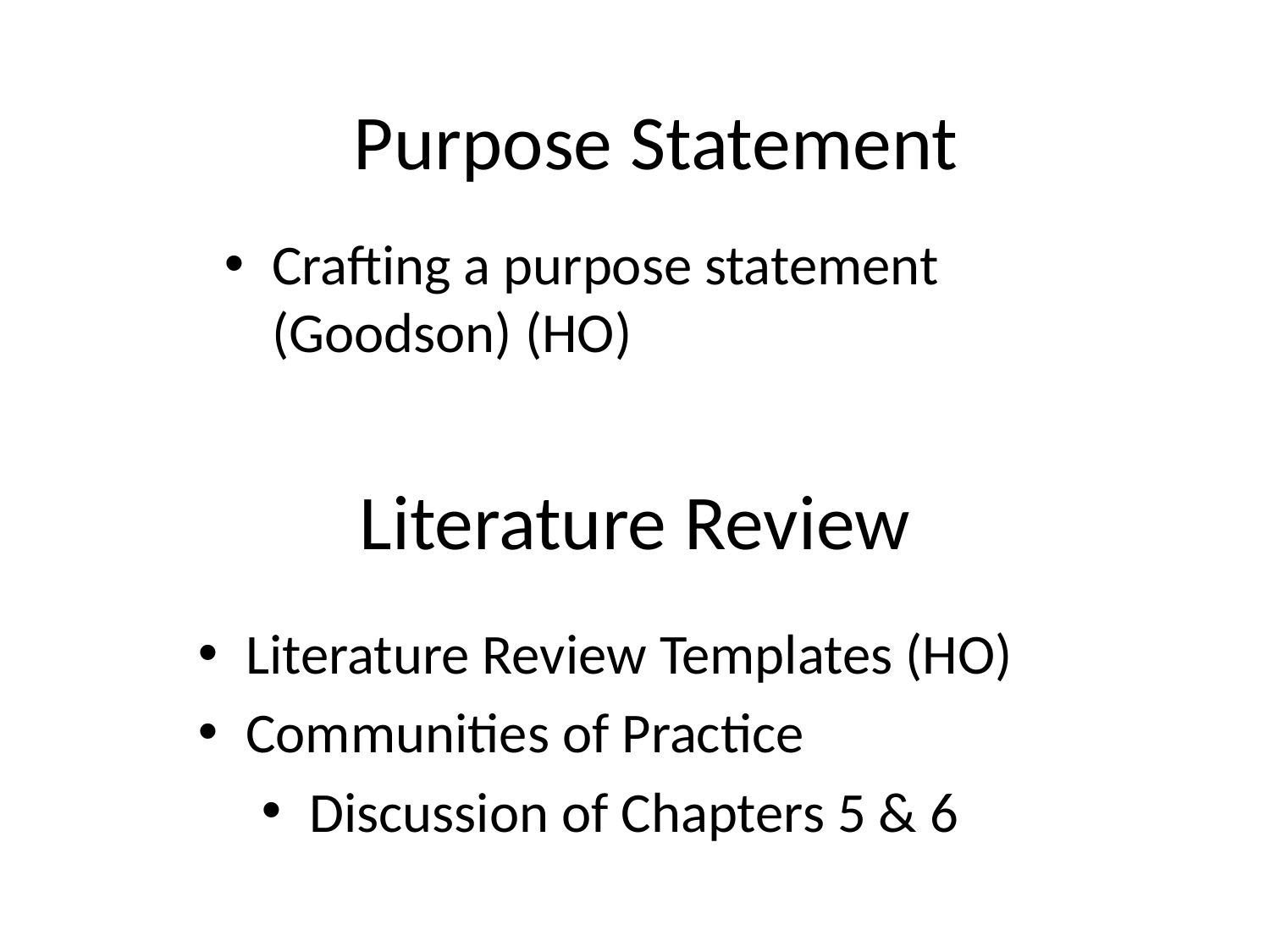

Purpose Statement
Crafting a purpose statement (Goodson) (HO)

# Literature Review
Literature Review Templates (HO)
Communities of Practice
Discussion of Chapters 5 & 6